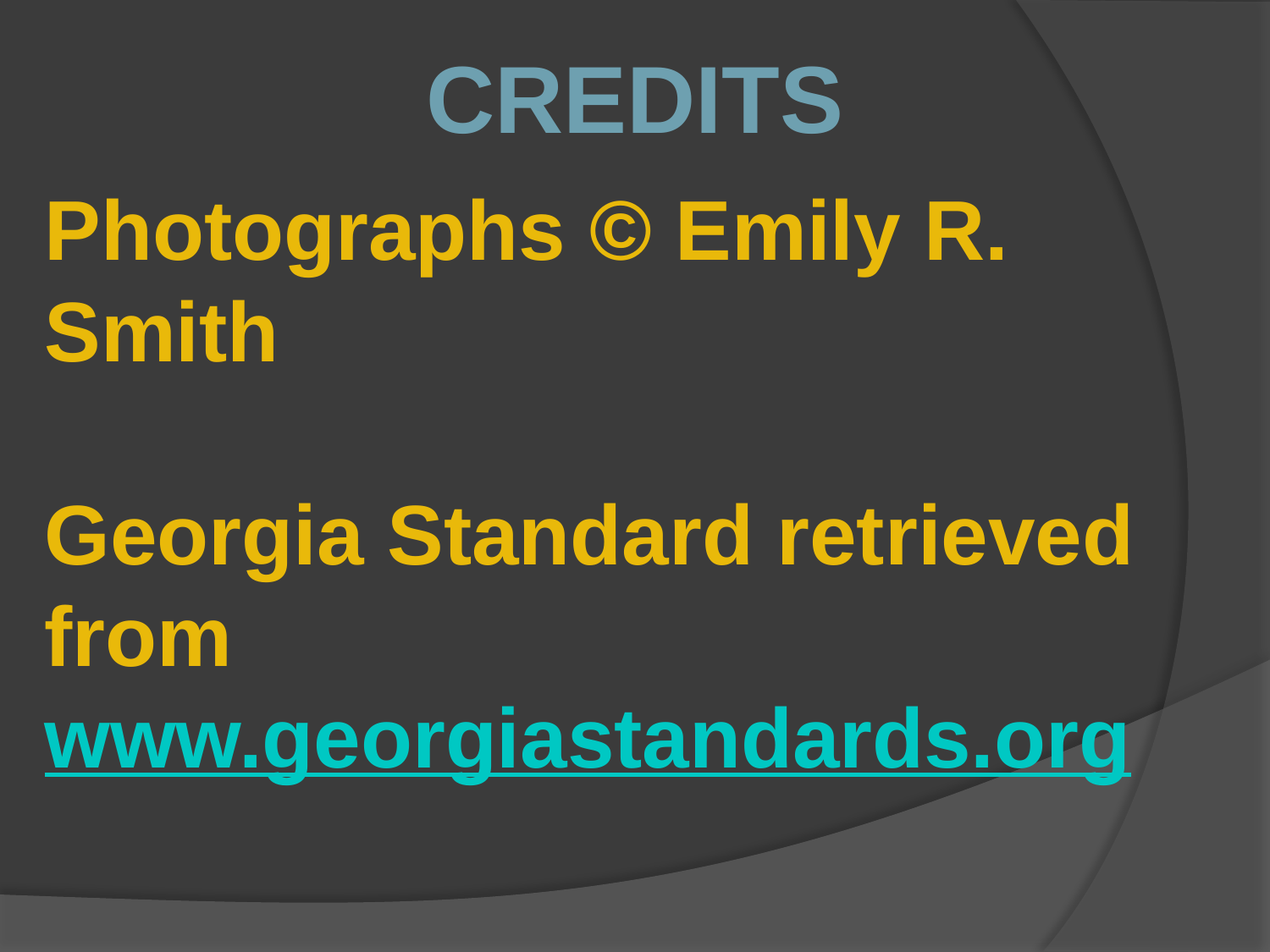

Credits
Photographs © Emily R. Smith

Georgia Standard retrieved from www.georgiastandards.org